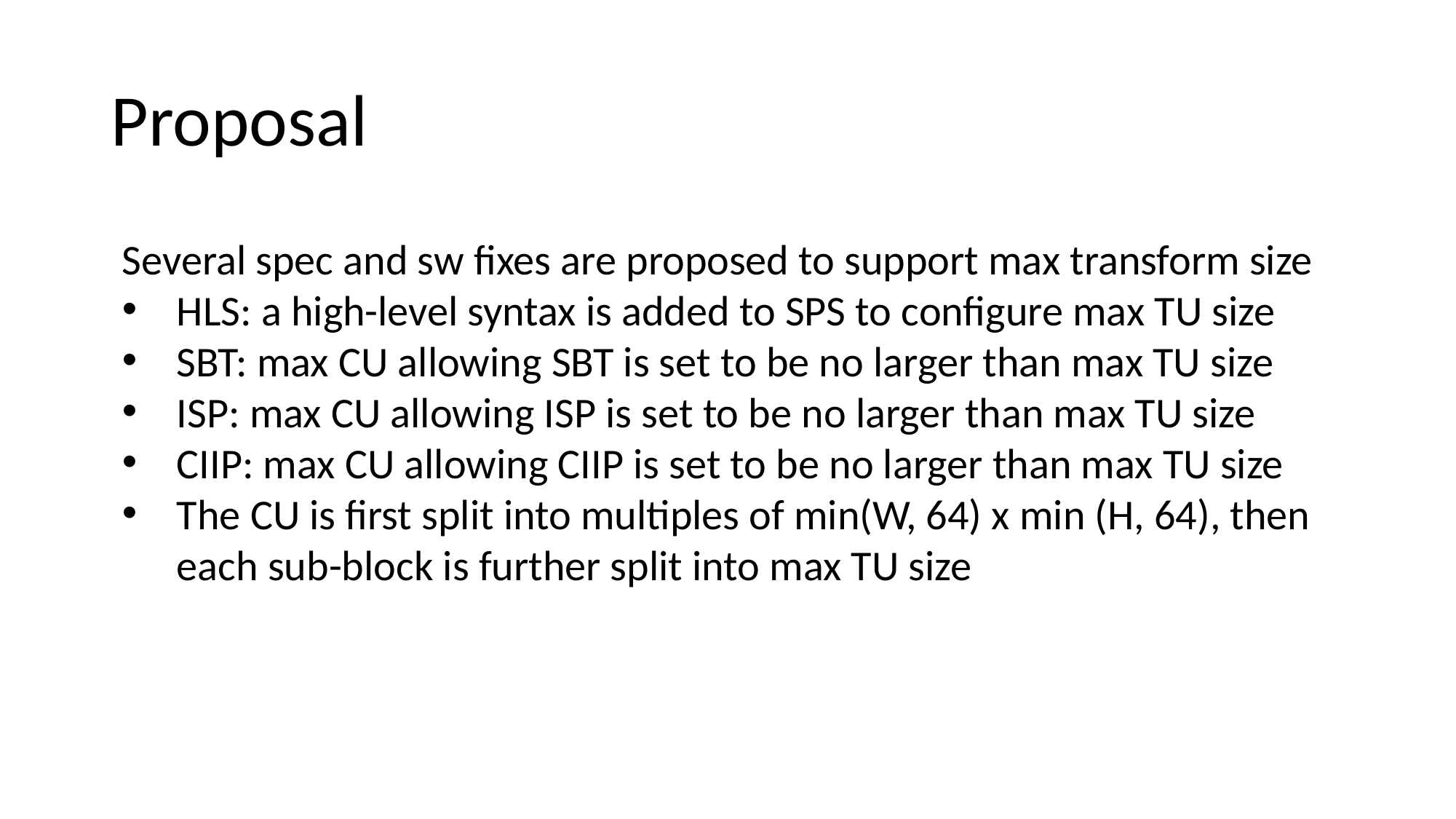

# Proposal
Several spec and sw fixes are proposed to support max transform size
HLS: a high-level syntax is added to SPS to configure max TU size
SBT: max CU allowing SBT is set to be no larger than max TU size
ISP: max CU allowing ISP is set to be no larger than max TU size
CIIP: max CU allowing CIIP is set to be no larger than max TU size
The CU is first split into multiples of min(W, 64) x min (H, 64), then each sub-block is further split into max TU size